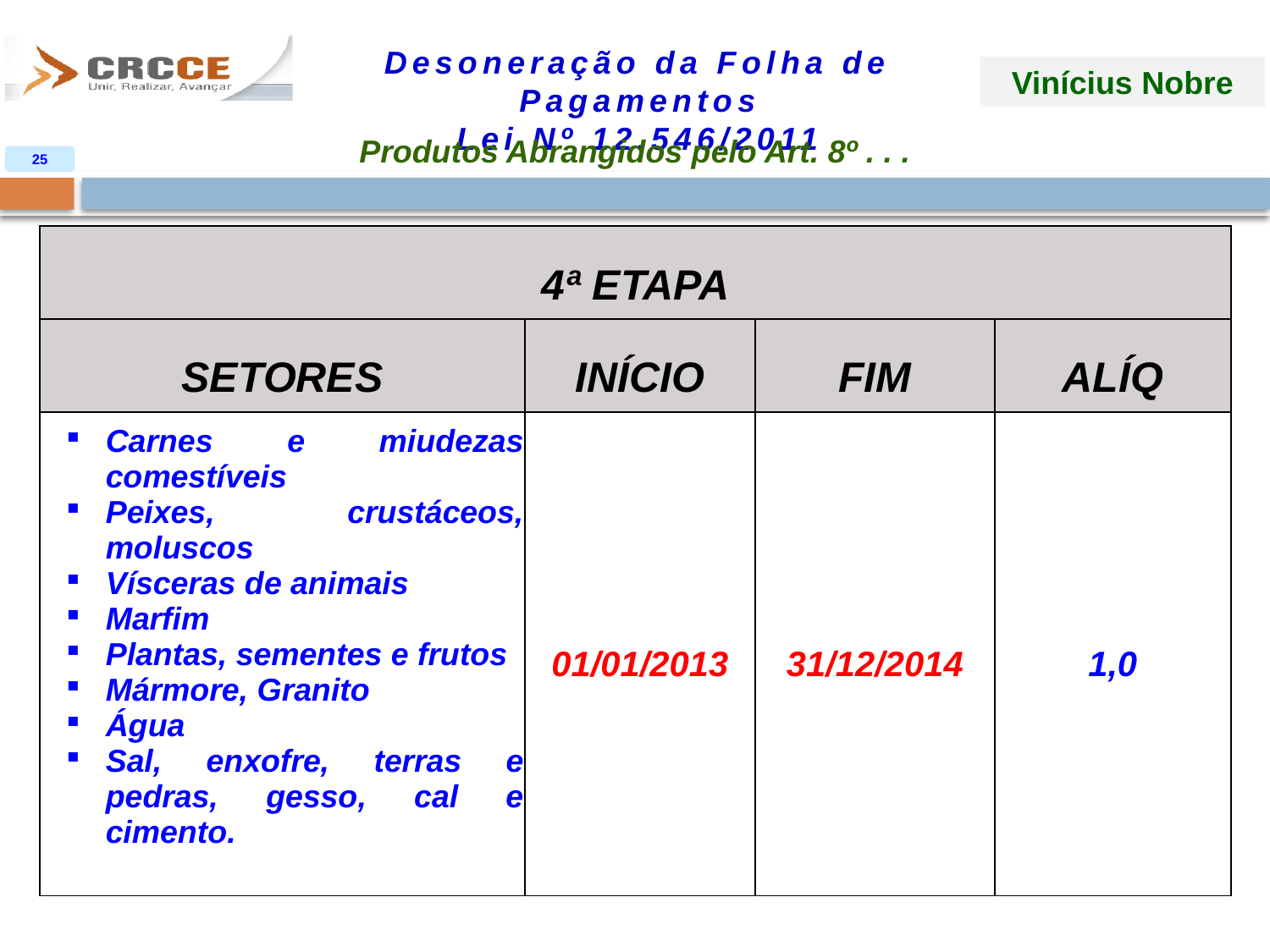

Produtos Abrangidos pelo Art. 8º . . .
25
| 4ª ETAPA |  |  |  |
| --- | --- | --- | --- |
| SETORES | INÍCIO | FIM | ALÍQ |
| Carnes e miudezas comestíveis Peixes, crustáceos, moluscos Vísceras de animais Marfim Plantas, sementes e frutos Mármore, Granito Água Sal, enxofre, terras e pedras, gesso, cal e cimento. | 01/01/2013 | 31/12/2014 | 1,0 |